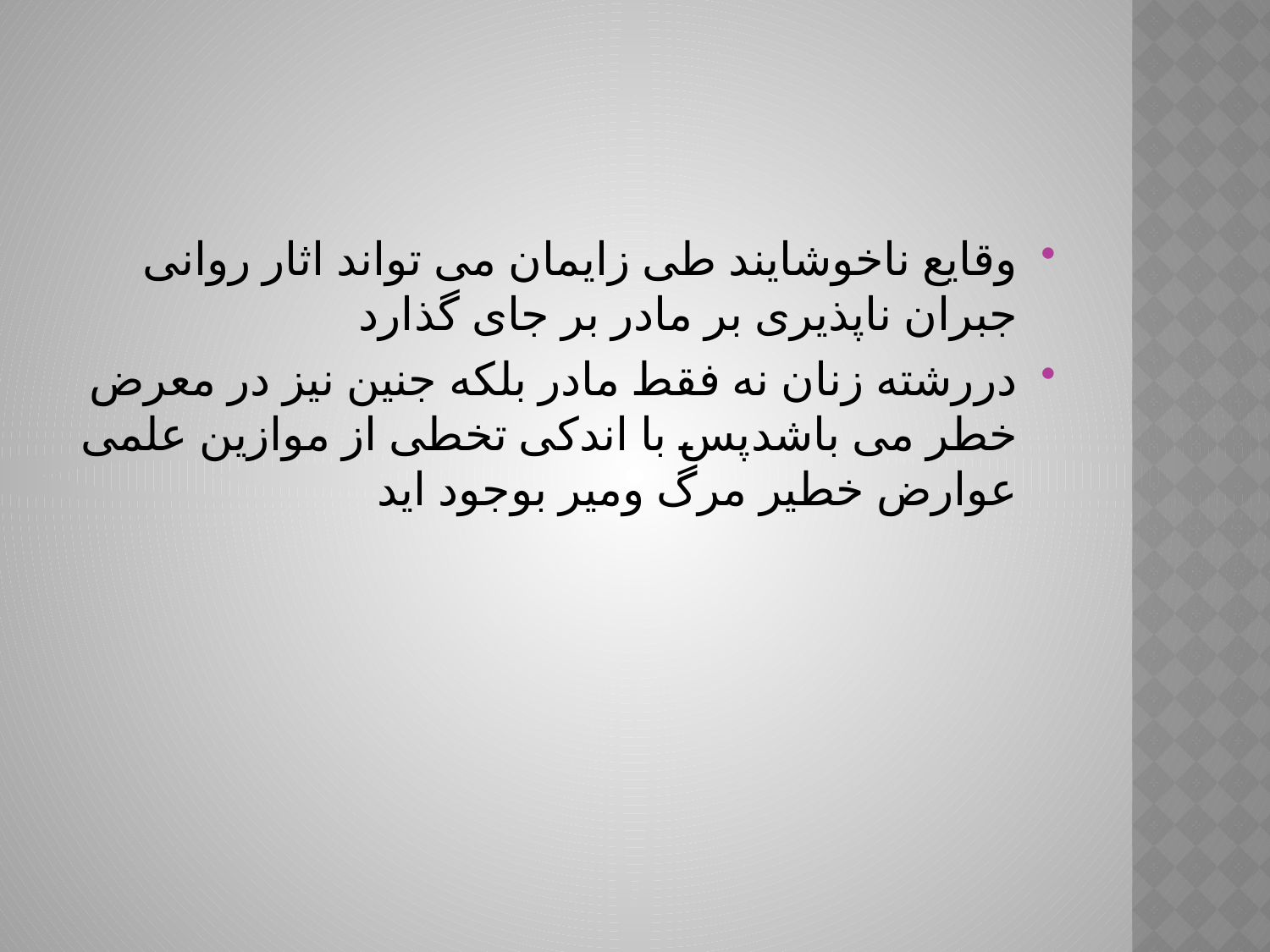

وقایع ناخوشایند طی زایمان می تواند اثار روانی جبران ناپذیری بر مادر بر جای گذارد
دررشته زنان نه فقط مادر بلکه جنین نیز در معرض خطر می باشدپس با اندکی تخطی از موازین علمی عوارض خطیر مرگ ومیر بوجود اید